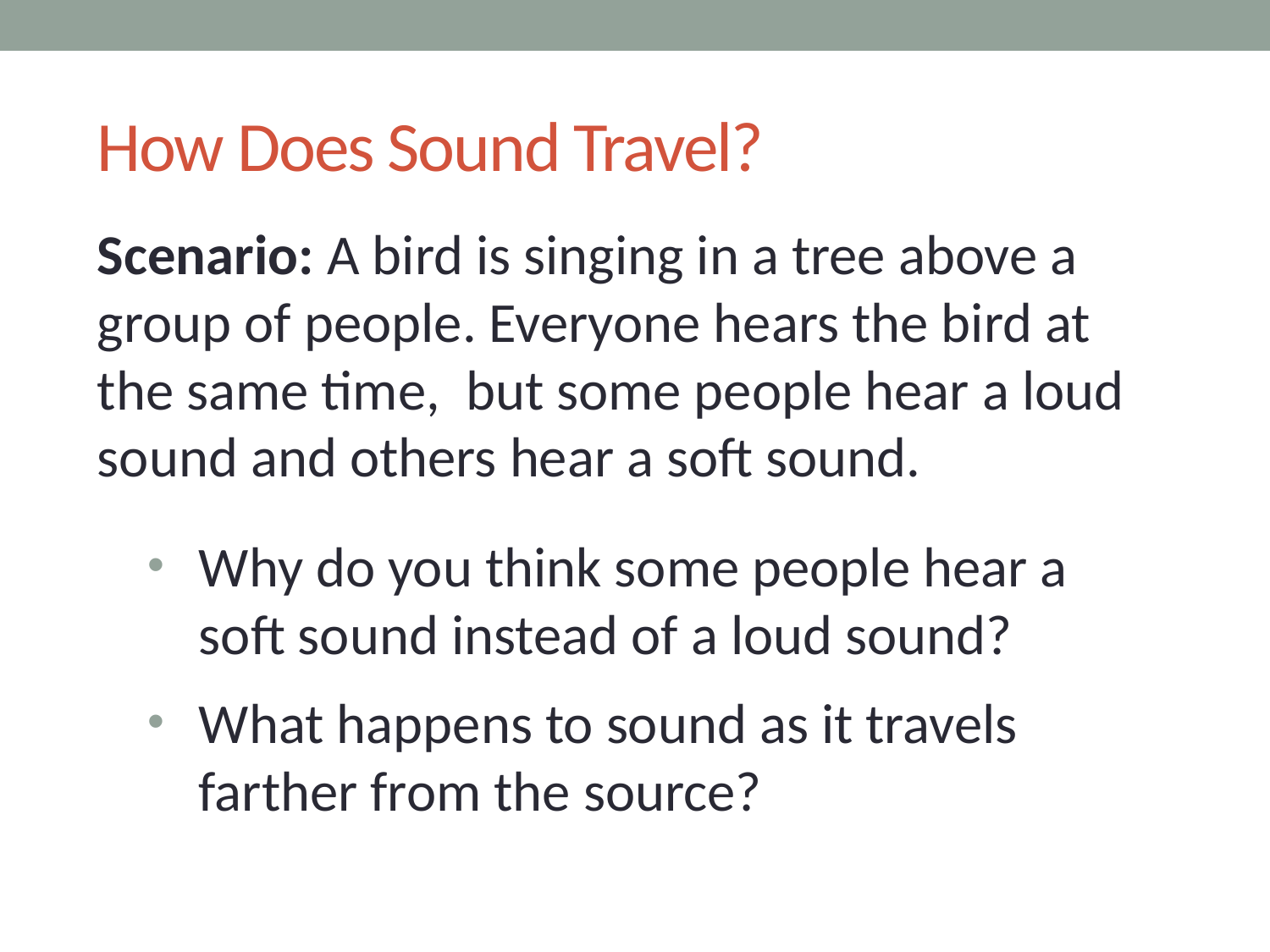

# How Does Sound Travel?
Scenario: A bird is singing in a tree above a group of people. Everyone hears the bird at the same time,  but some people hear a loud sound and others hear a soft sound.
Why do you think some people hear a soft sound instead of a loud sound?
What happens to sound as it travels farther from the source?